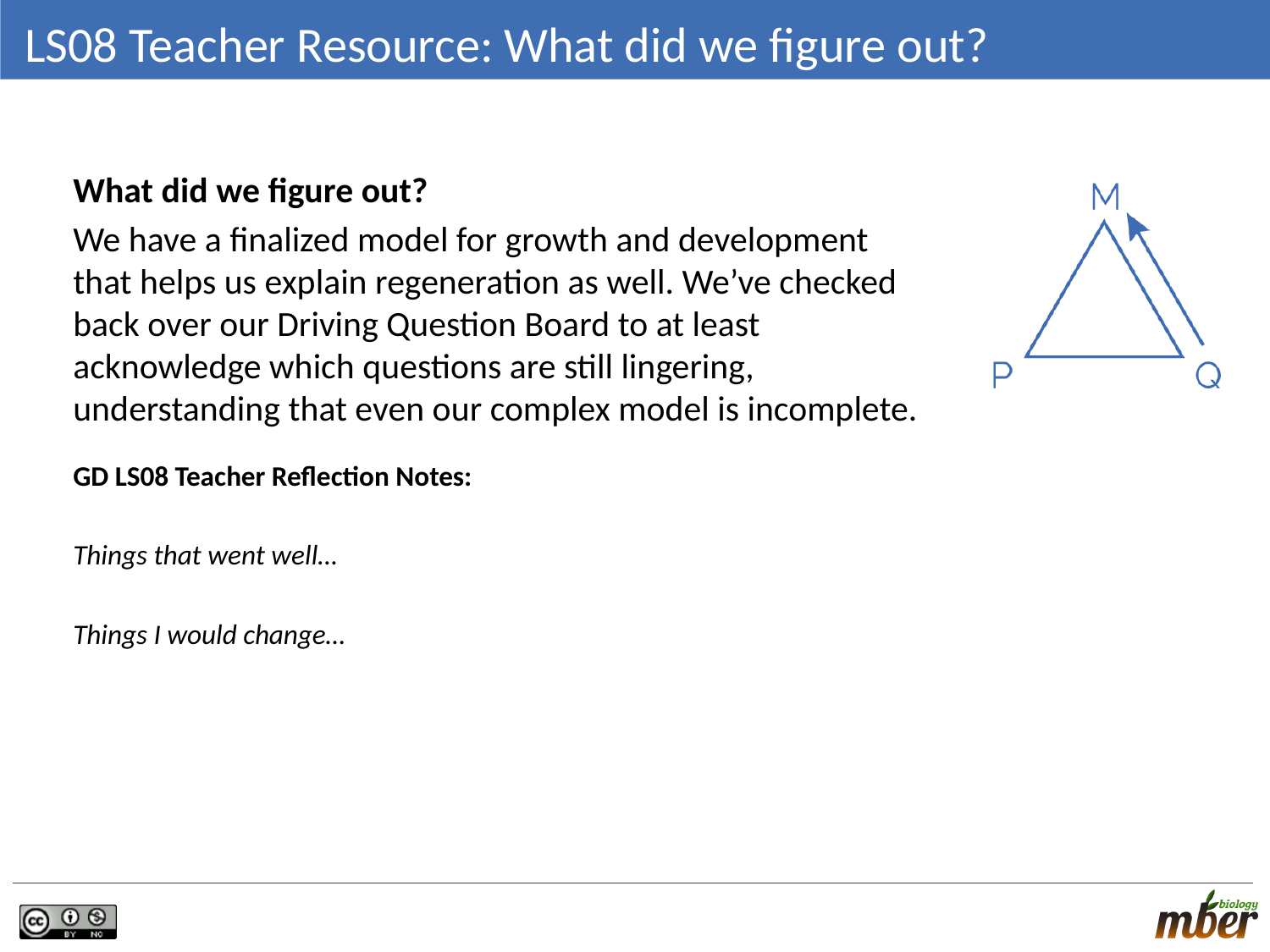

# LS08 Teacher Resource: What did we figure out?
What did we figure out?
We have a finalized model for growth and development that helps us explain regeneration as well. We’ve checked back over our Driving Question Board to at least acknowledge which questions are still lingering, understanding that even our complex model is incomplete.
GD LS08 Teacher Reflection Notes:

Things that went well…

Things I would change…